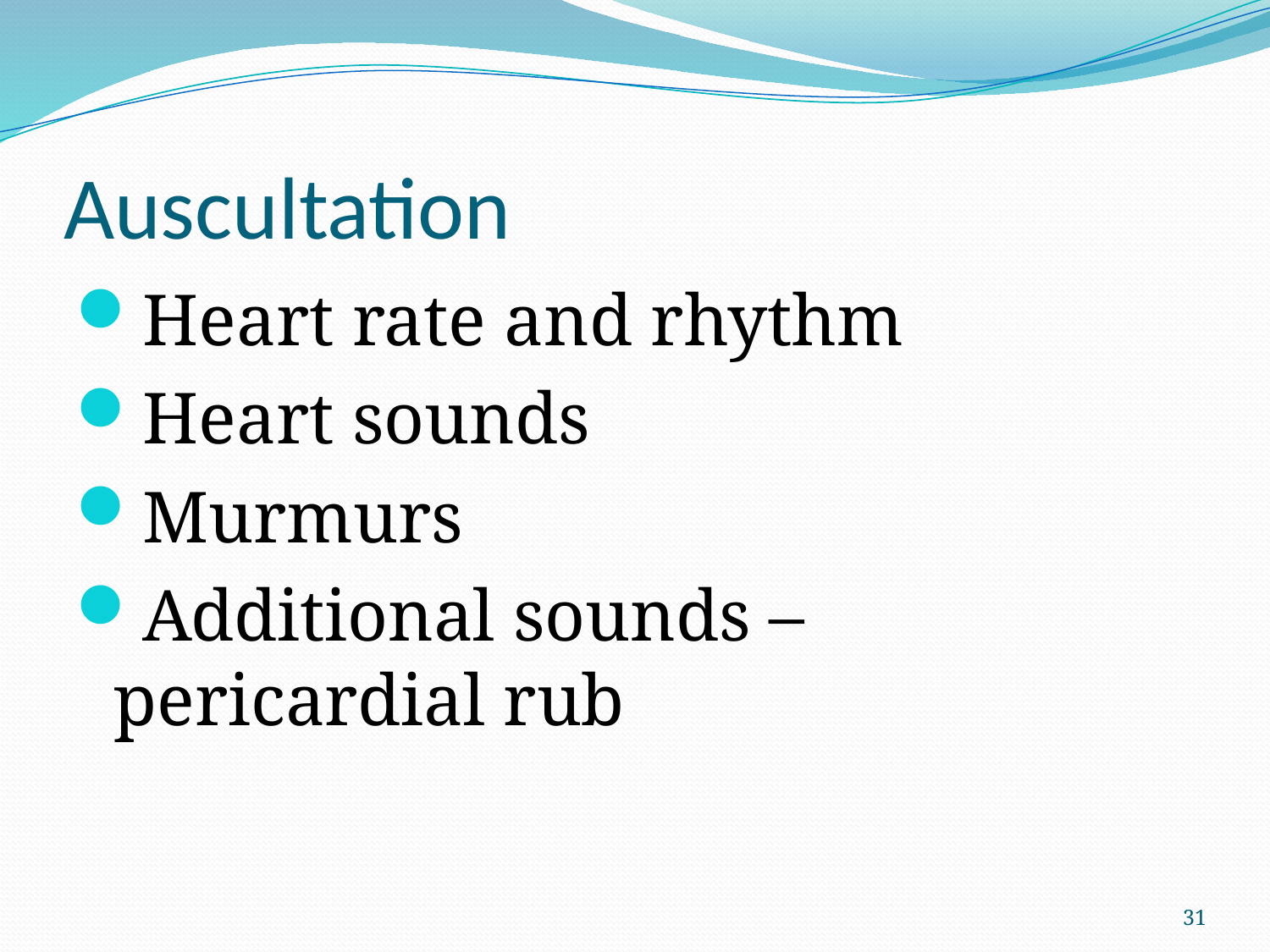

# Auscultation
Heart rate and rhythm
Heart sounds
Murmurs
Additional sounds – pericardial rub
31